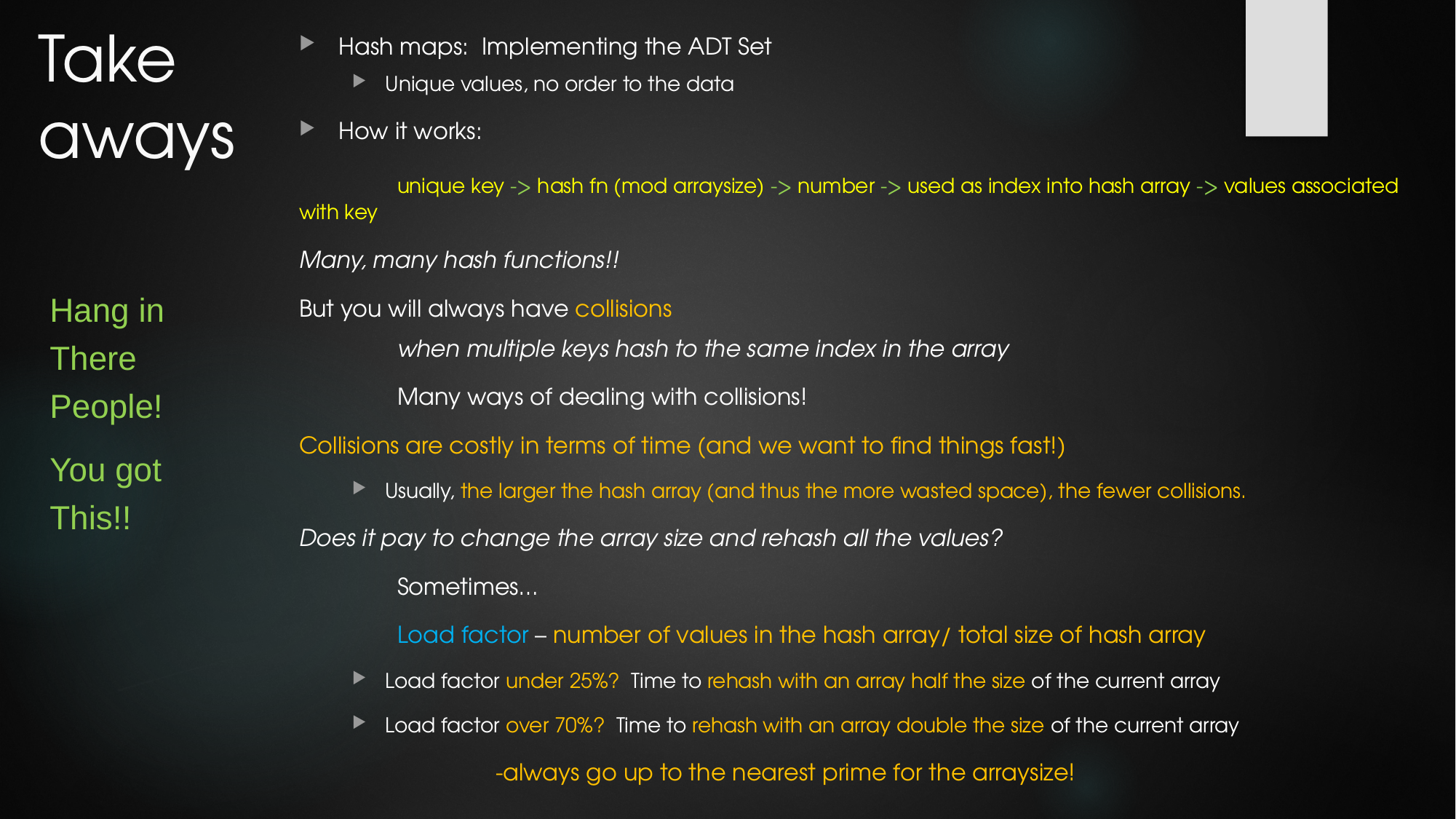

# Take aways
Hash maps:  Implementing the ADT Set
Unique values, no order to the data
How it works:
	unique key -> hash fn (mod arraysize) -> number -> used as index into hash array -> values associated with key
Many, many hash functions!!
But you will always have collisions
	when multiple keys hash to the same index in the array
	Many ways of dealing with collisions!
Collisions are costly in terms of time (and we want to find things fast!)
Usually, the larger the hash array (and thus the more wasted space), the fewer collisions.
Does it pay to change the array size and rehash all the values?
	Sometimes…
	Load factor – number of values in the hash array/ total size of hash array
Load factor under 25%?  Time to rehash with an array half the size of the current array
Load factor over 70%?  Time to rehash with an array double the size of the current array
		-always go up to the nearest prime for the arraysize!
Hang in
There
People!
You got
This!!